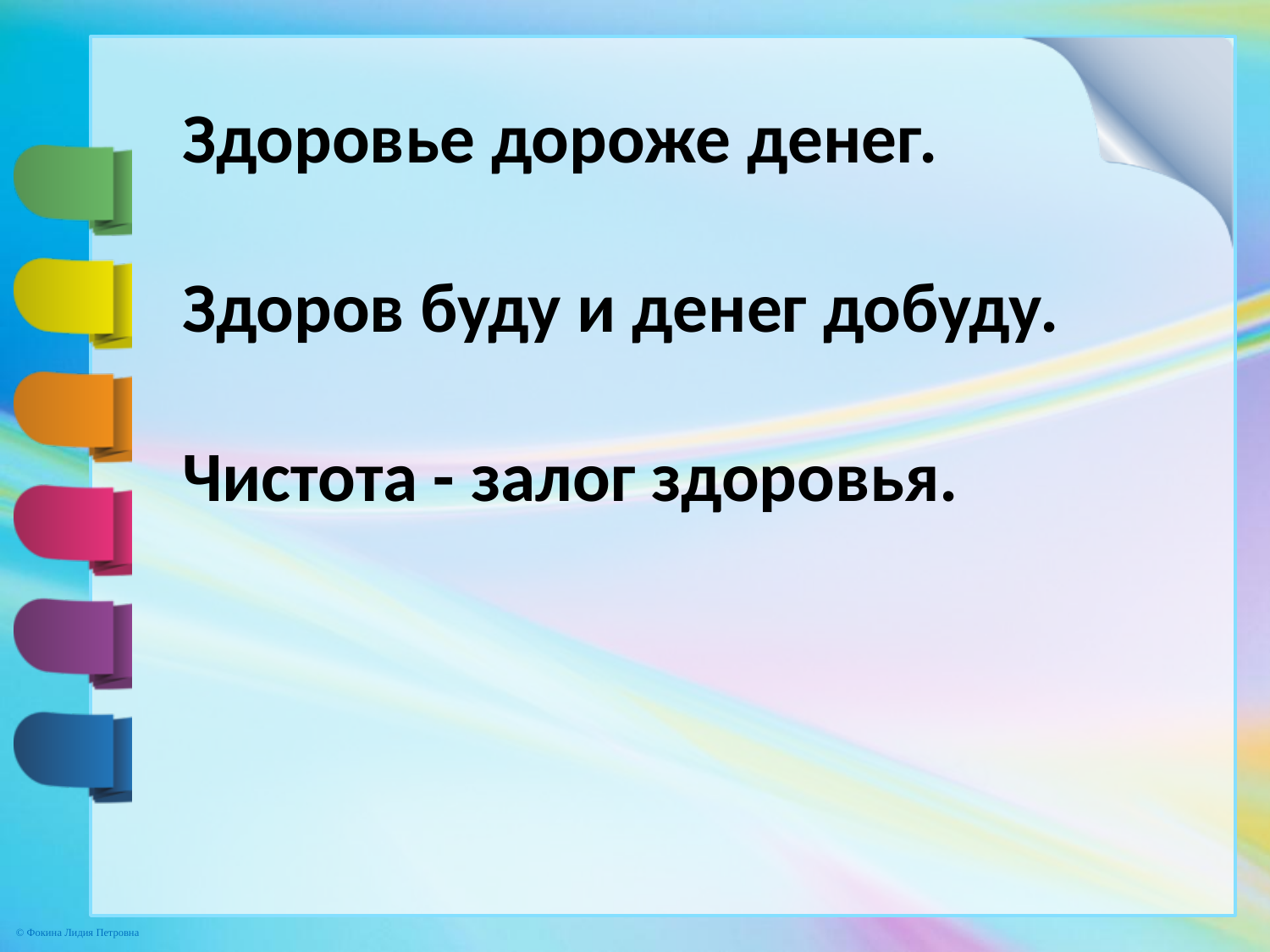

Здоровье дороже денег.

Здоров буду и денег добуду.

Чистота - залог здоровья.